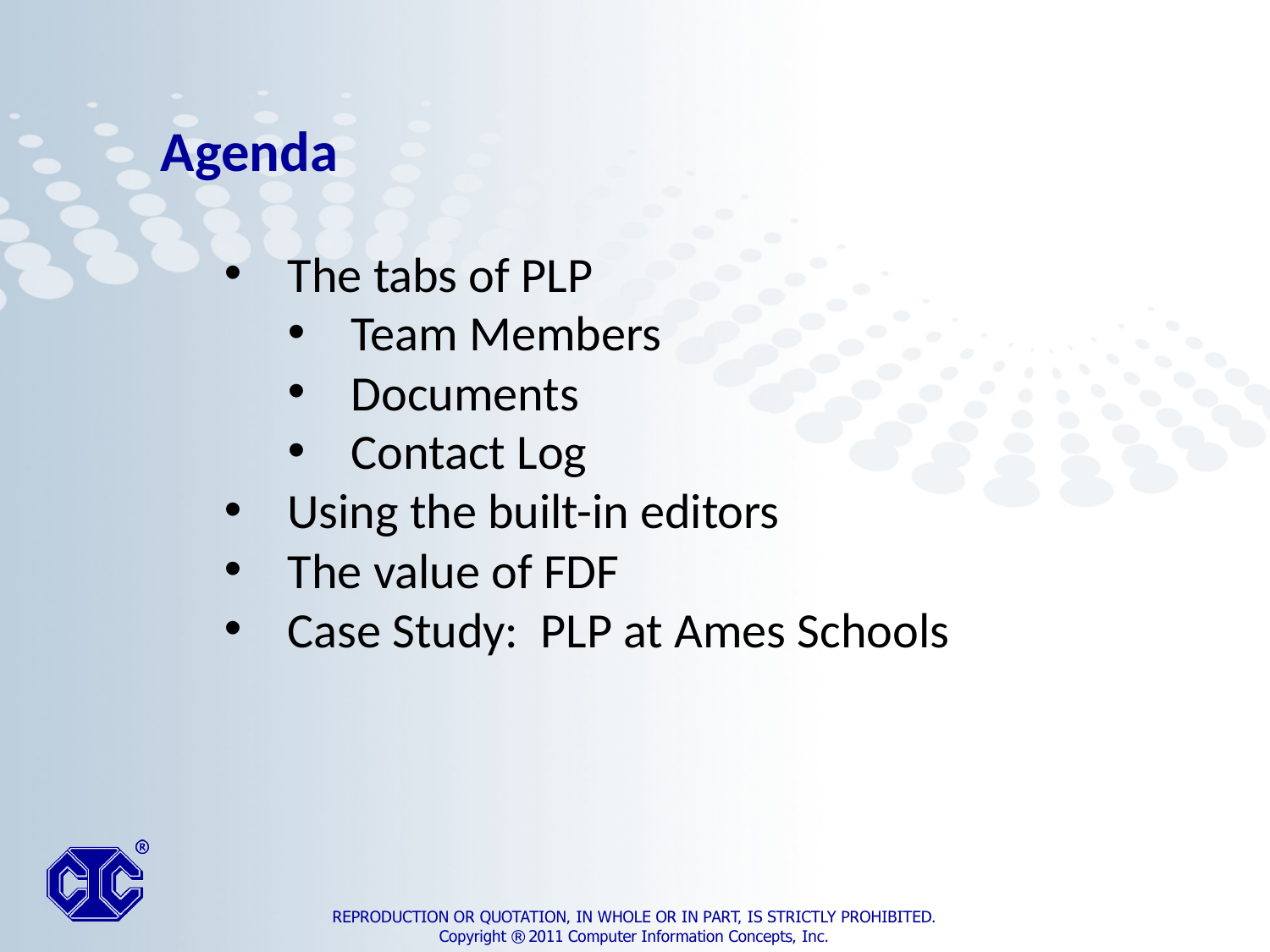

Agenda

The tabs of PLP
Team Members
Documents
Contact Log
Using the built-in editors
The value of FDF
Case Study:  PLP at Ames Schools